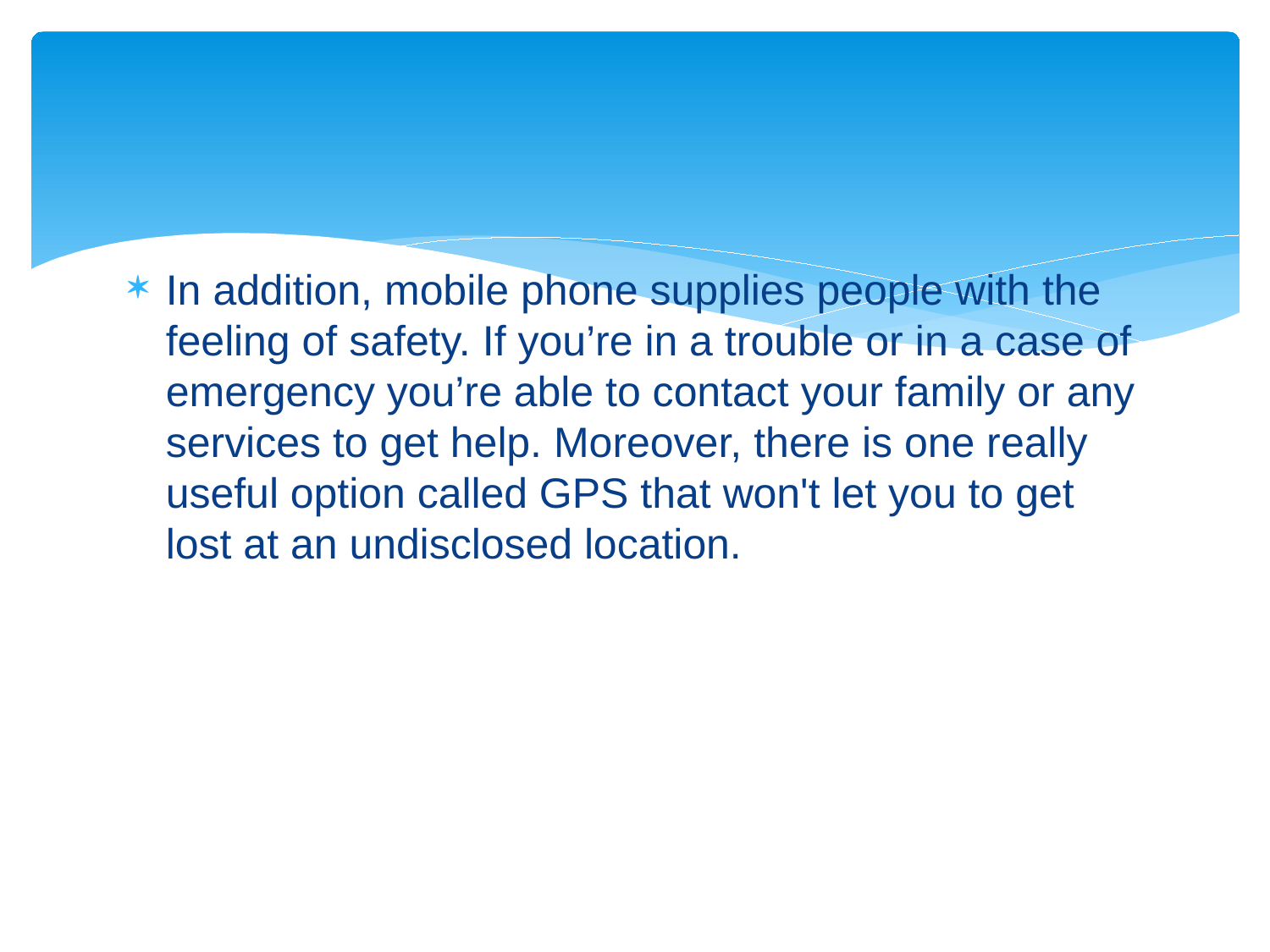

In addition, mobile phone supplies people with the feeling of safety. If you’re in a trouble or in a case of emergency you’re able to contact your family or any services to get help. Moreover, there is one really useful option called GPS that won't let you to get lost at an undisclosed location.